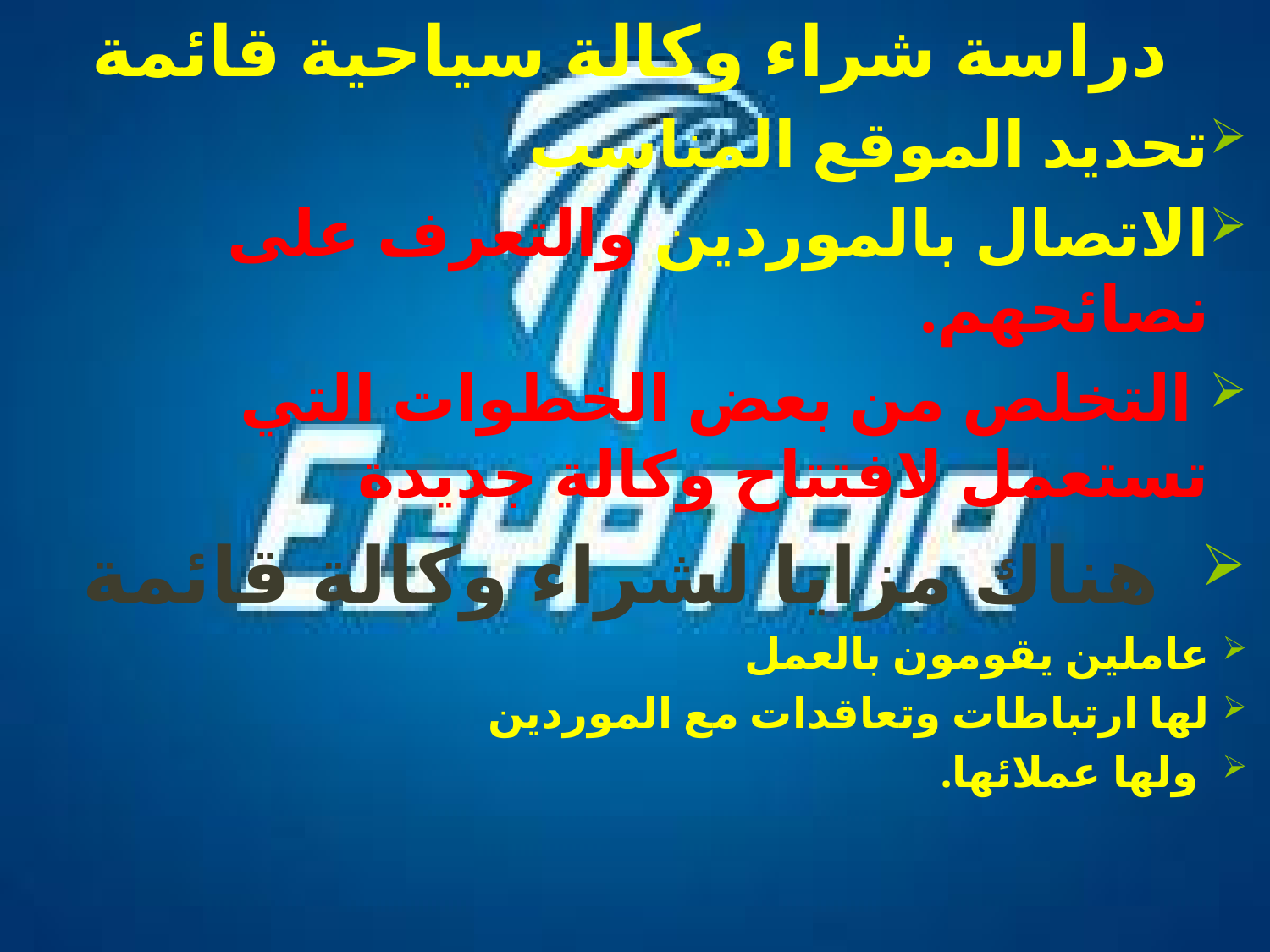

دراسة شراء وكالة سياحية قائمة
تحديد الموقع المناسب
الاتصال بالموردين والتعرف على نصائحهم.
 التخلص من بعض الخطوات التي تستعمل لافتتاح وكالة جديدة
  هناك مزايا لشراء وكالة قائمة
عاملين يقومون بالعمل
لها ارتباطات وتعاقدات مع الموردين
 ولها عملائها.